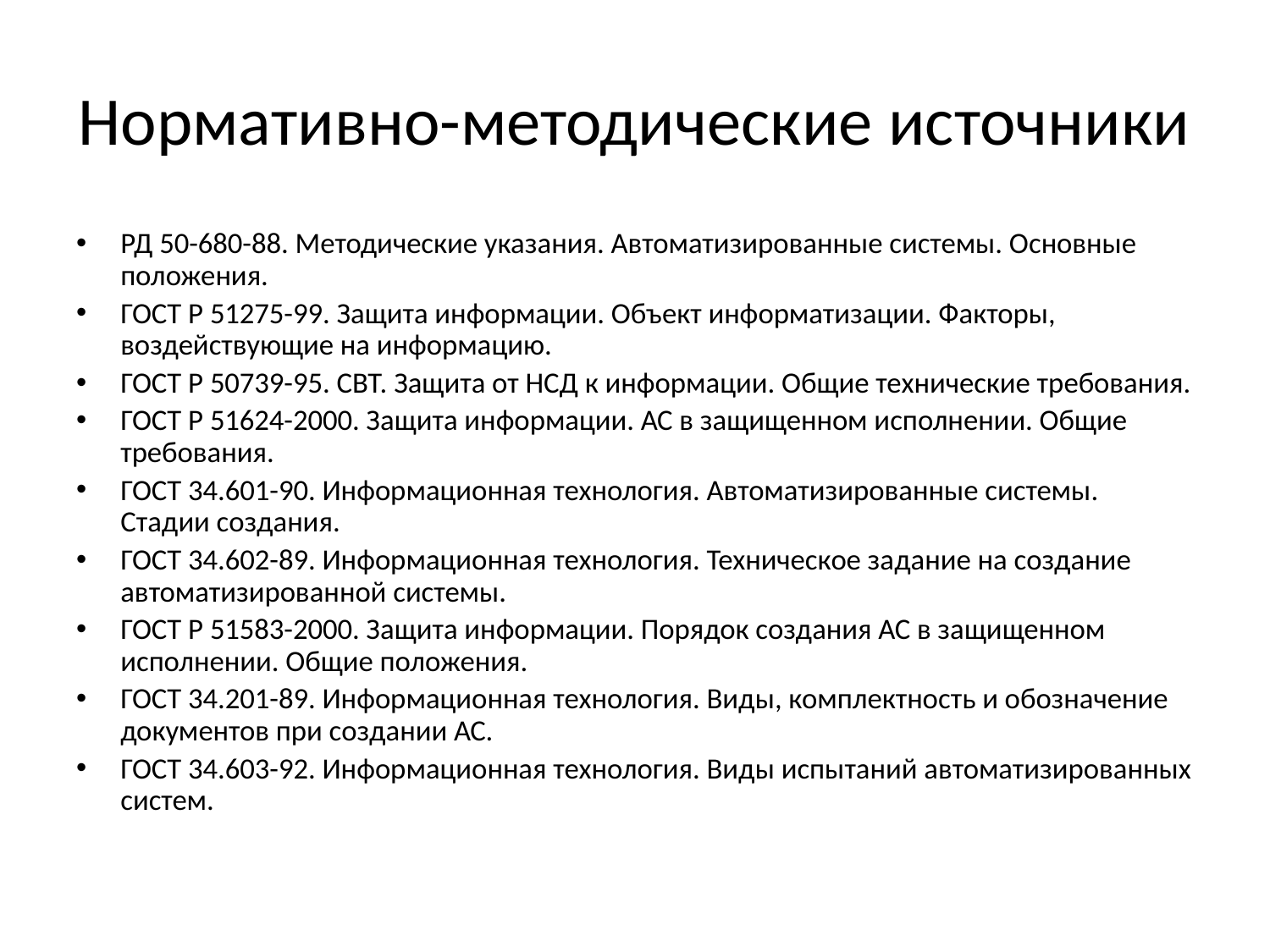

# Нормативно-методические источники
РД 50-680-88. Методические указания. Автоматизированные системы. Основные положения.
ГОСТ Р 51275-99. Защита информации. Объект информатизации. Факторы, воздействующие на информацию.
ГОСТ Р 50739-95. СВТ. Защита от НСД к информации. Общие технические требования.
ГОСТ Р 51624-2000. Защита информации. АС в защищенном исполнении. Общие требования.
ГОСТ 34.601-90. Информационная технология. Автоматизированные системы. Стадии создания.
ГОСТ 34.602-89. Информационная технология. Техническое задание на создание автоматизированной системы.
ГОСТ Р 51583-2000. Защита информации. Порядок создания АС в защищенном исполнении. Общие положения.
ГОСТ 34.201-89. Информационная технология. Виды, комплектность и обозначение документов при создании АС.
ГОСТ 34.603-92. Информационная технология. Виды испытаний автоматизированных систем.